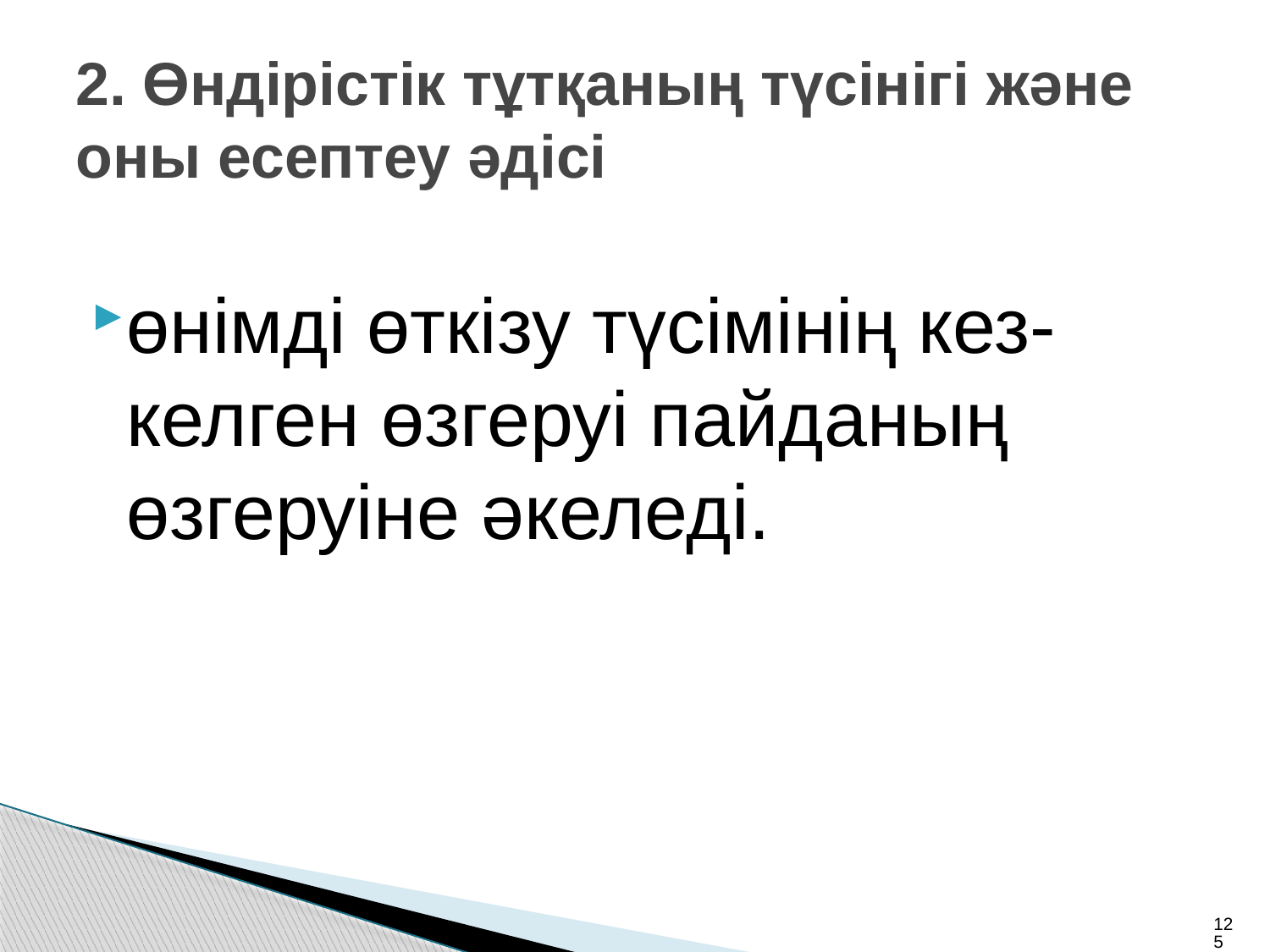

# 2. Өндірістік тұтқаның түсінігі және оны есептеу әдісі

өнімді өткізу түсімінің кез-келген өзгеруі пайданың өзгеруіне әкеледі.
125